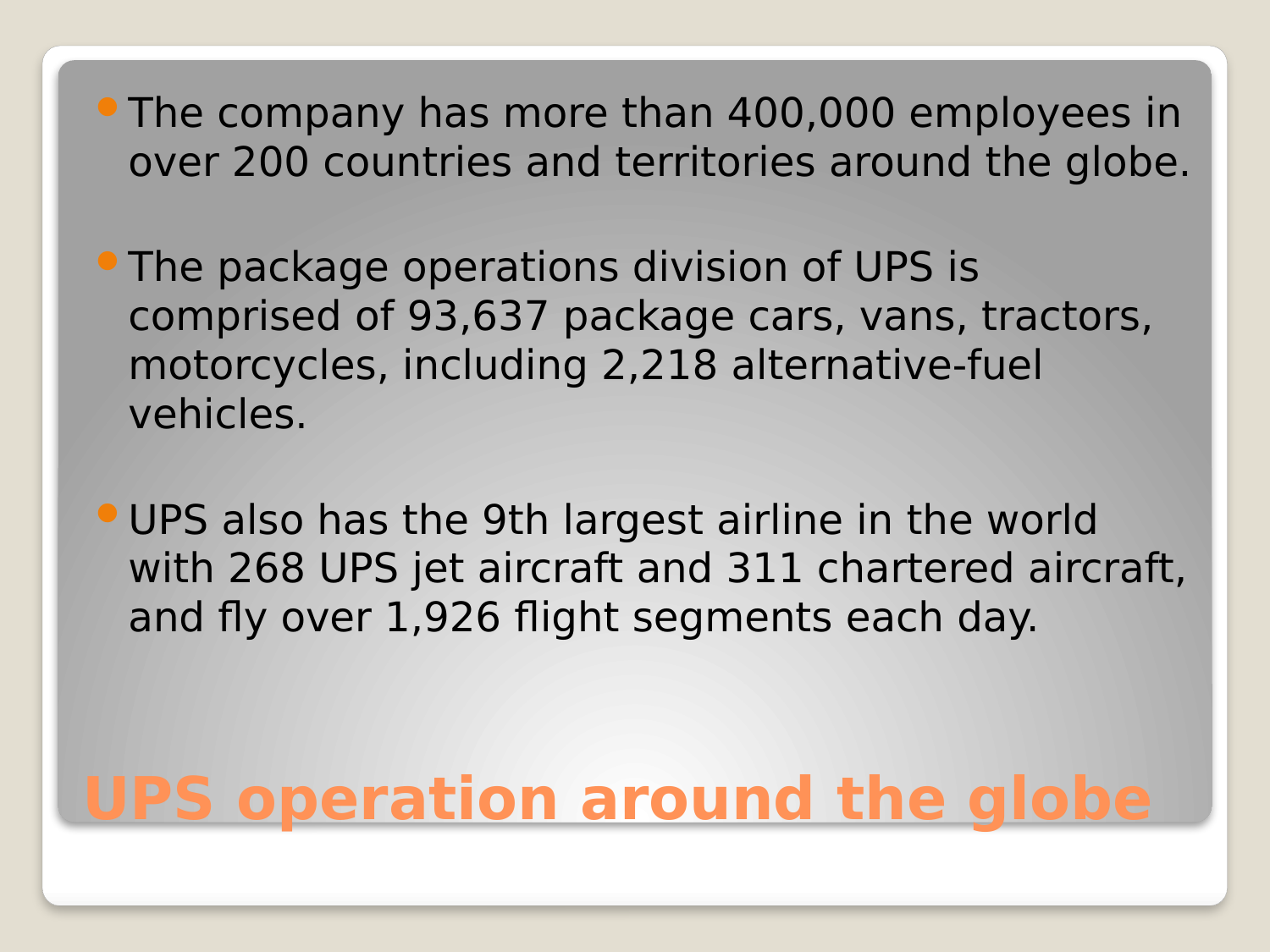

The company has more than 400,000 employees in over 200 countries and territories around the globe.

The package operations division of UPS is comprised of 93,637 package cars, vans, tractors, motorcycles, including 2,218 alternative-fuel vehicles.

UPS also has the 9th largest airline in the world with 268 UPS jet aircraft and 311 chartered aircraft, and fly over 1,926 flight segments each day.
# UPS operation around the globe